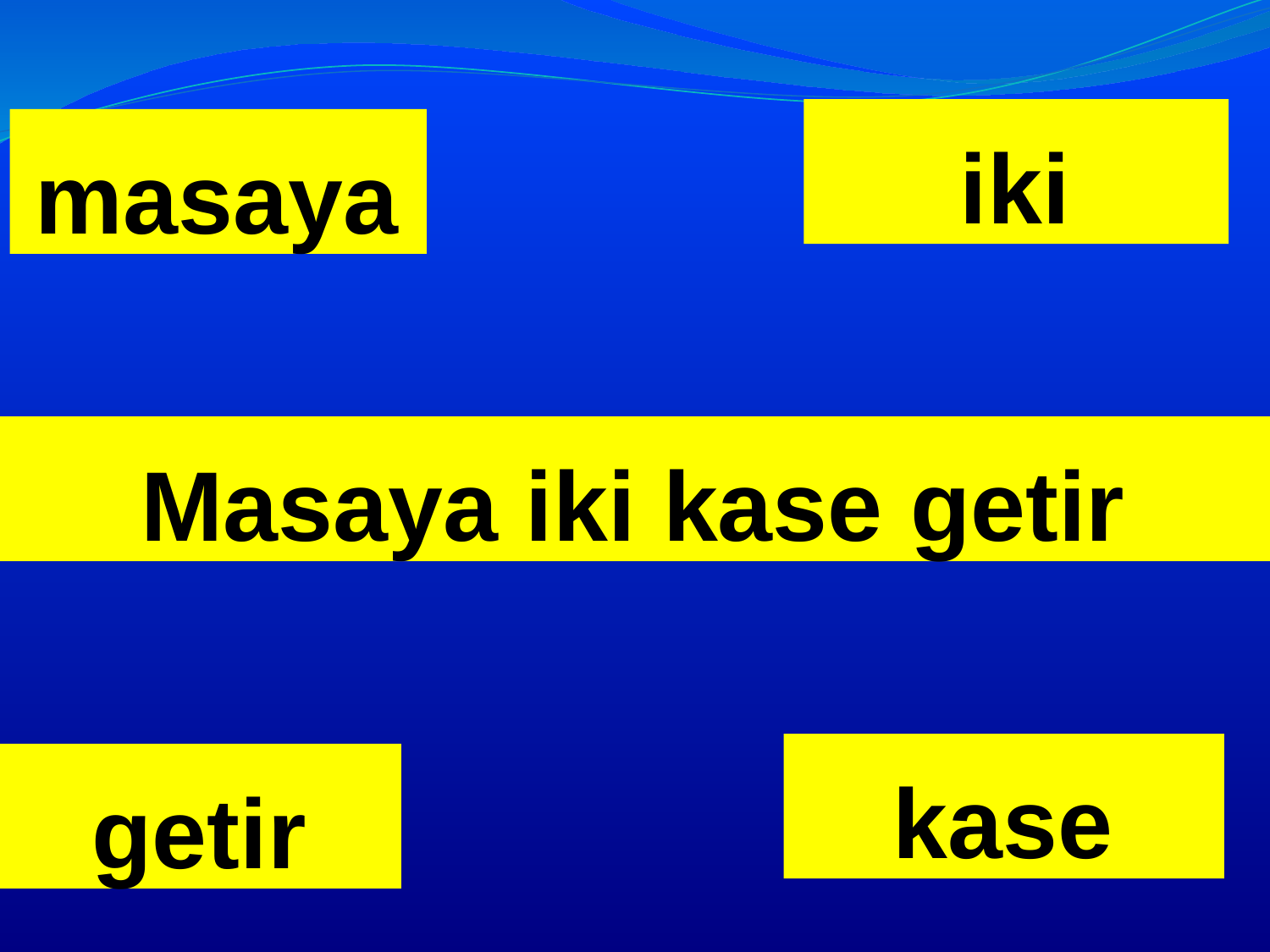

iki
# masaya
Masaya iki kase getir
kase
getir